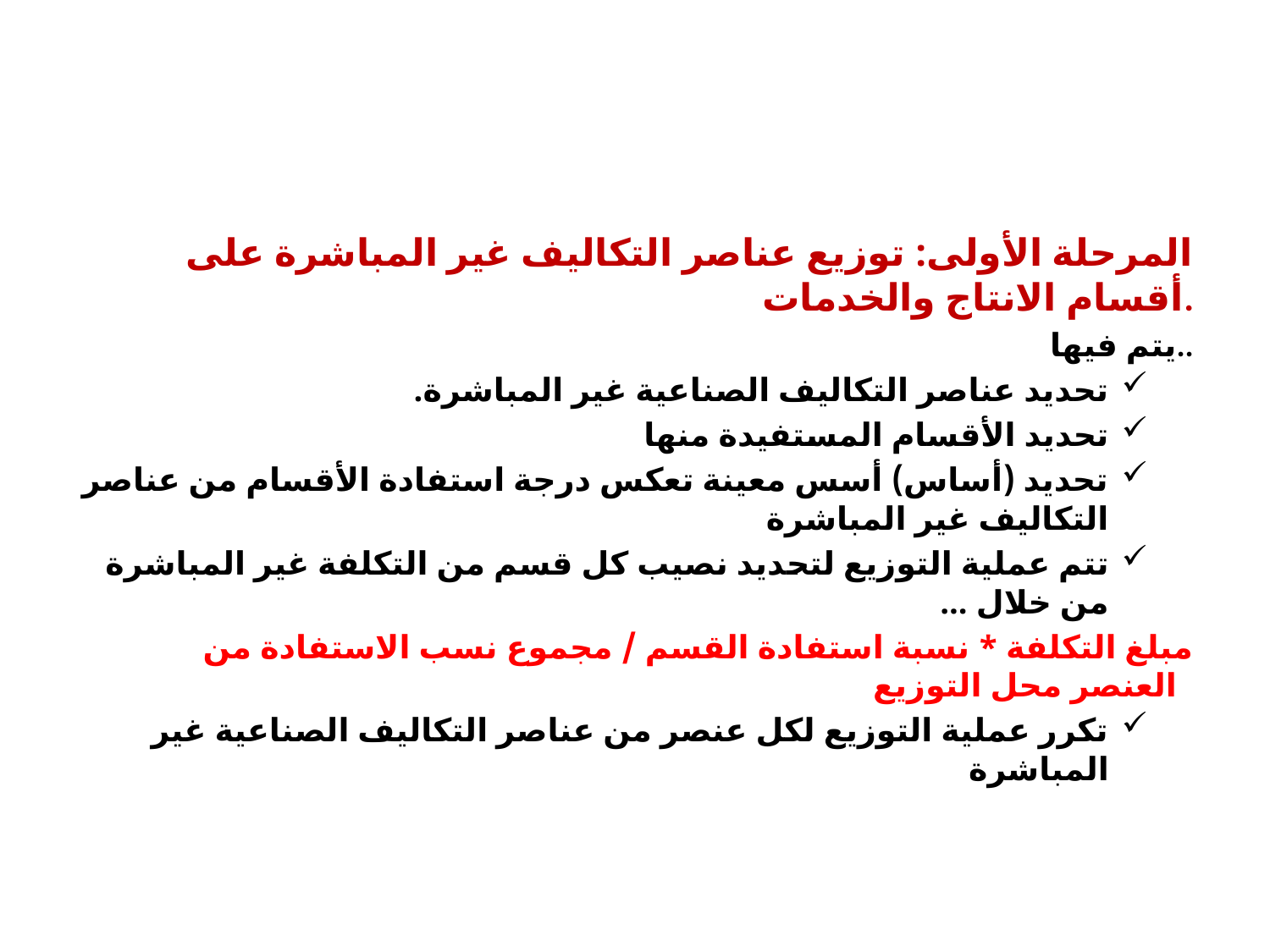

المرحلة الأولى: توزيع عناصر التكاليف غير المباشرة على أقسام الانتاج والخدمات.
يتم فيها..
تحديد عناصر التكاليف الصناعية غير المباشرة.
تحديد الأقسام المستفيدة منها
تحديد (أساس) أسس معينة تعكس درجة استفادة الأقسام من عناصر التكاليف غير المباشرة
تتم عملية التوزيع لتحديد نصيب كل قسم من التكلفة غير المباشرة من خلال ...
مبلغ التكلفة * نسبة استفادة القسم / مجموع نسب الاستفادة من العنصر محل التوزيع
تكرر عملية التوزيع لكل عنصر من عناصر التكاليف الصناعية غير المباشرة